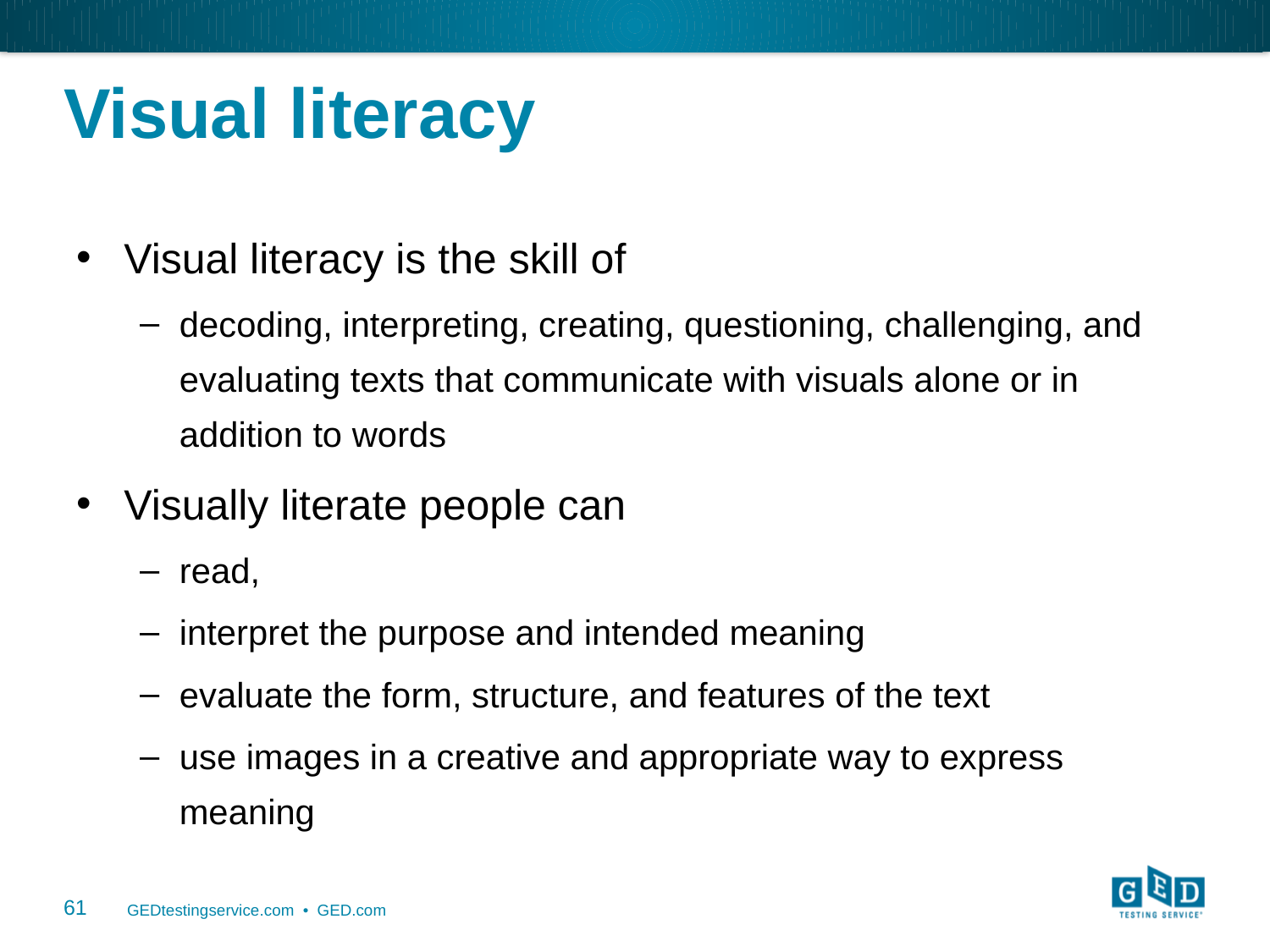

# Visual literacy
Visual literacy is the skill of
decoding, interpreting, creating, questioning, challenging, and evaluating texts that communicate with visuals alone or in addition to words
Visually literate people can
read,
interpret the purpose and intended meaning
evaluate the form, structure, and features of the text
use images in a creative and appropriate way to express meaning

61